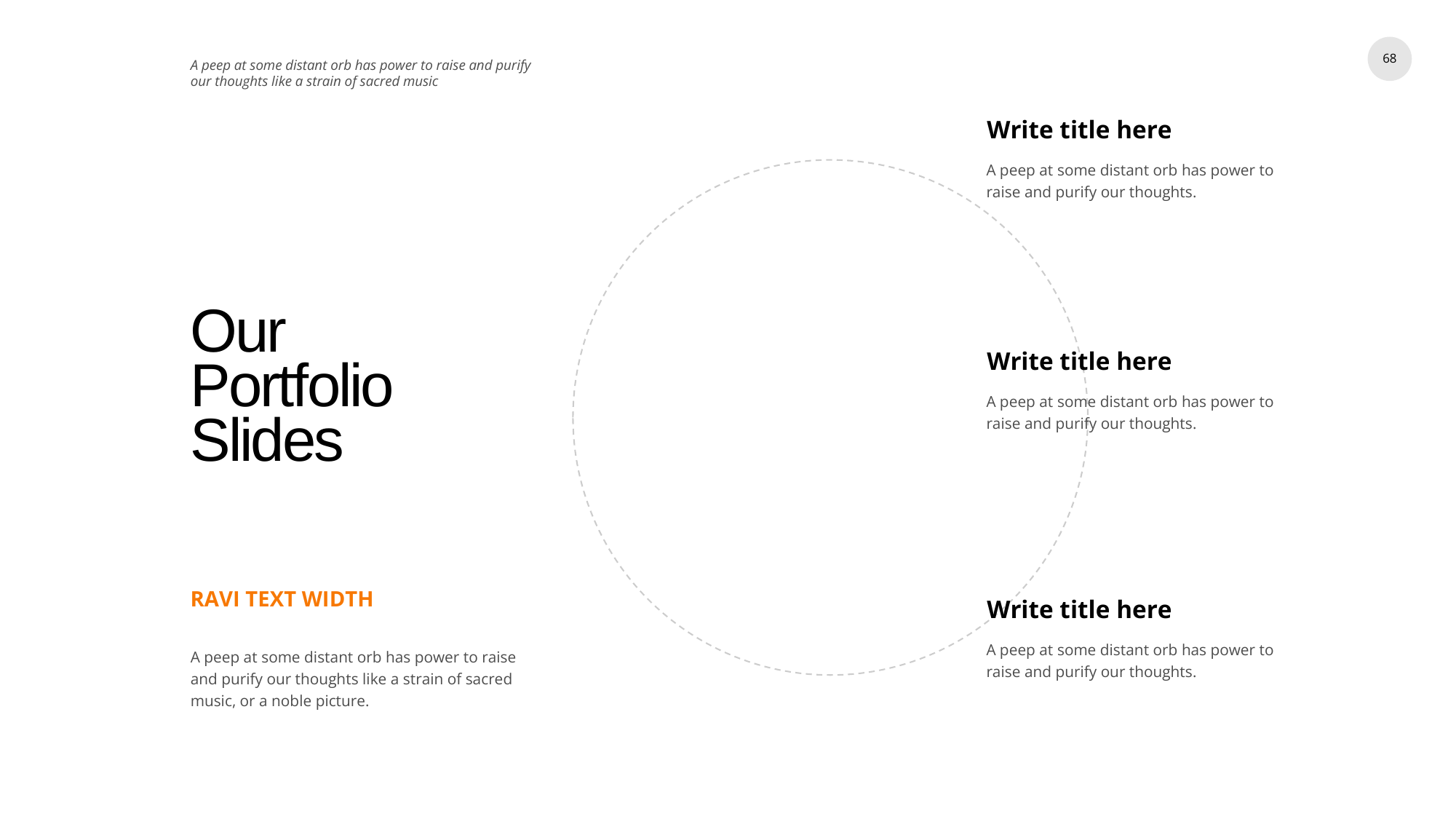

68
A peep at some distant orb has power to raise and purify our thoughts like a strain of sacred music

Write title here
A peep at some distant orb has power to raise and purify our thoughts.

# Our Portfolio Slides

Write title here
A peep at some distant orb has power to raise and purify our thoughts.

RAVI TEXT WIDTH
Write title here
A peep at some distant orb has power to raise and purify our thoughts.
A peep at some distant orb has power to raise and purify our thoughts like a strain of sacred music, or a noble picture.